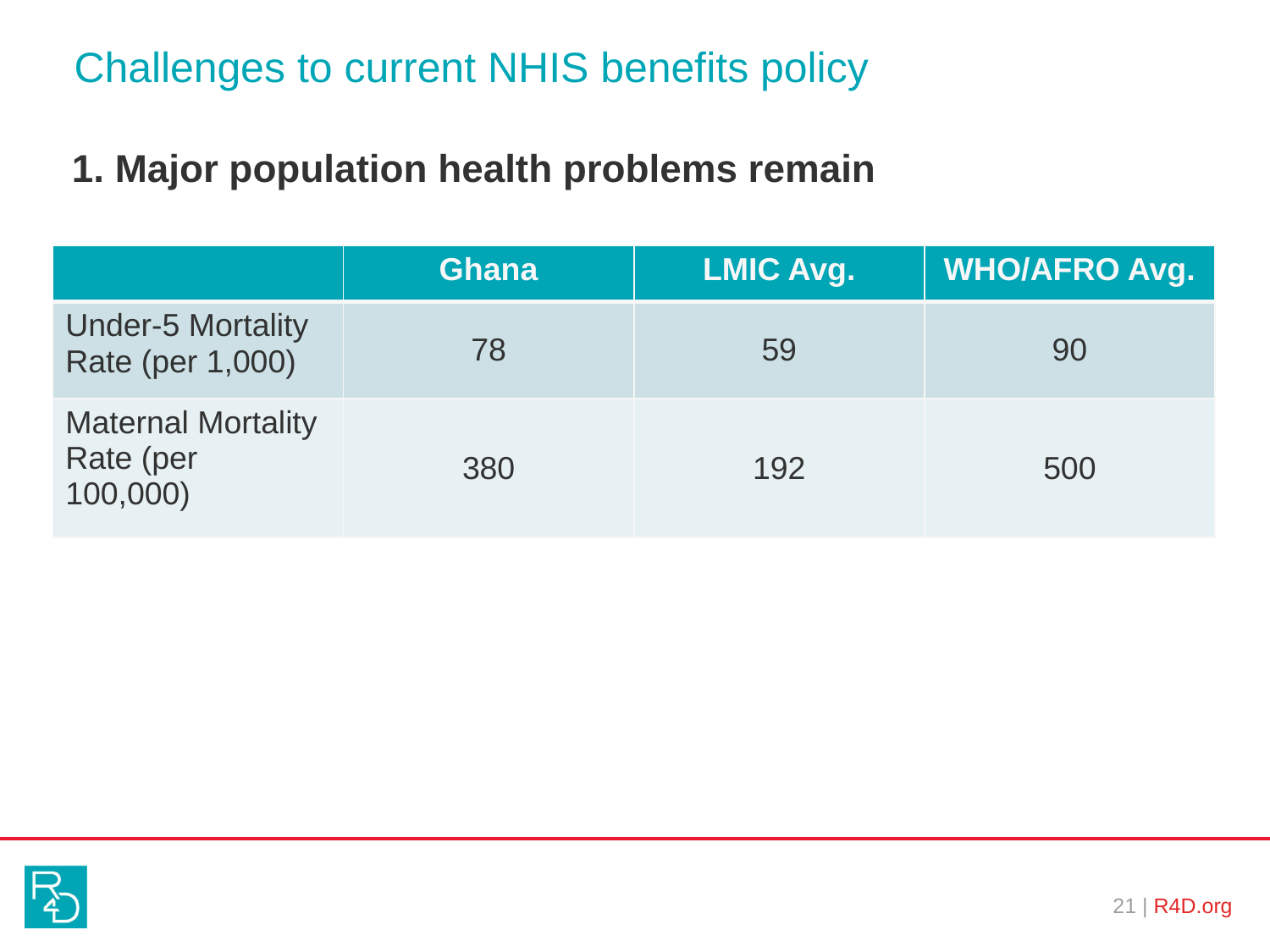

# Challenges to current NHIS benefits policy
1. Major population health problems remain
|  | Ghana | LMIC Avg. | WHO/AFRO Avg. |
| --- | --- | --- | --- |
| Under-5 Mortality Rate (per 1,000) | 78 | 59 | 90 |
| Maternal Mortality Rate (per 100,000) | 380 | 192 | 500 |
21 | R4D.org